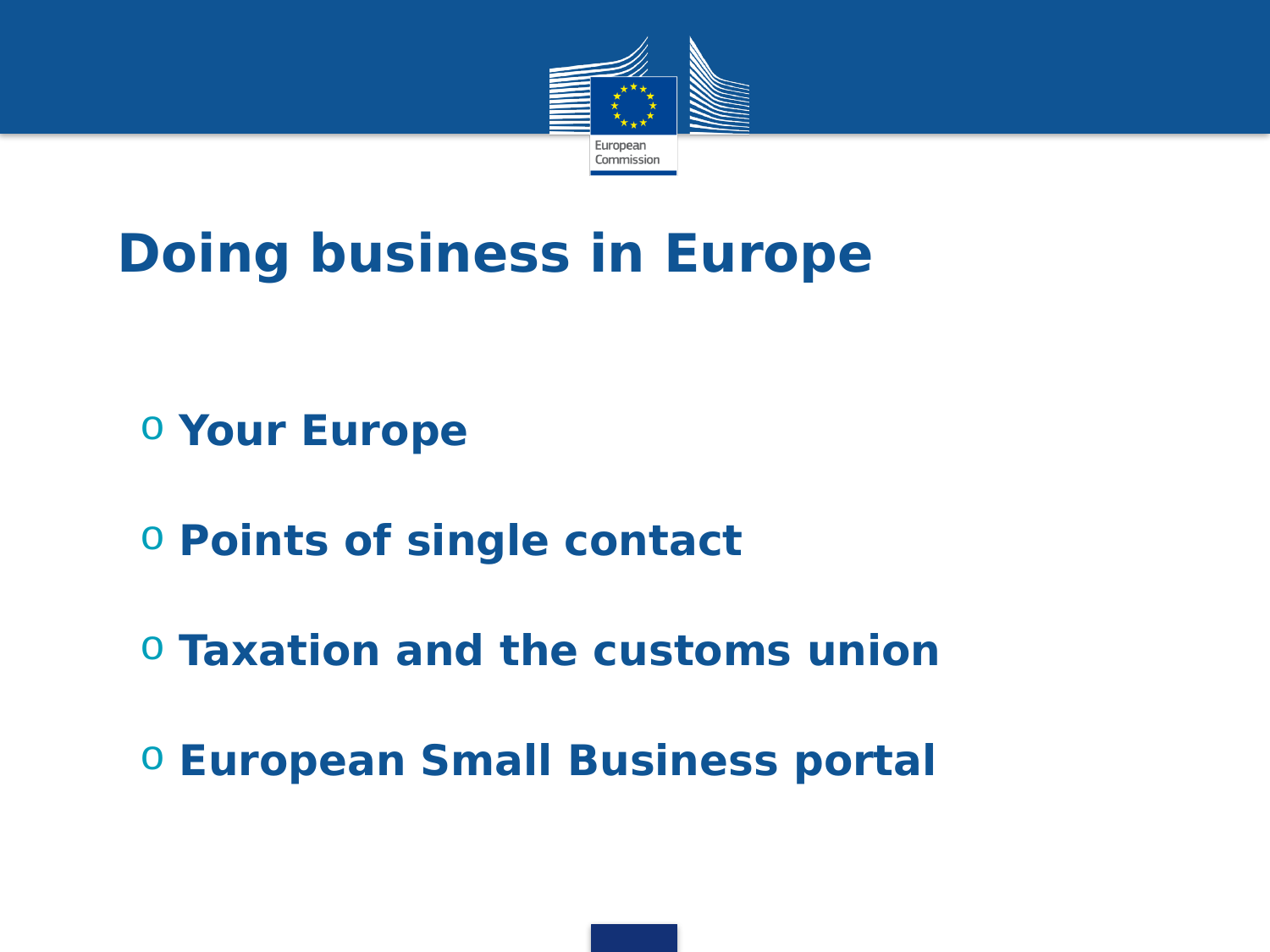

# Doing business in Europe
Your Europe
Points of single contact
Taxation and the customs union
European Small Business portal